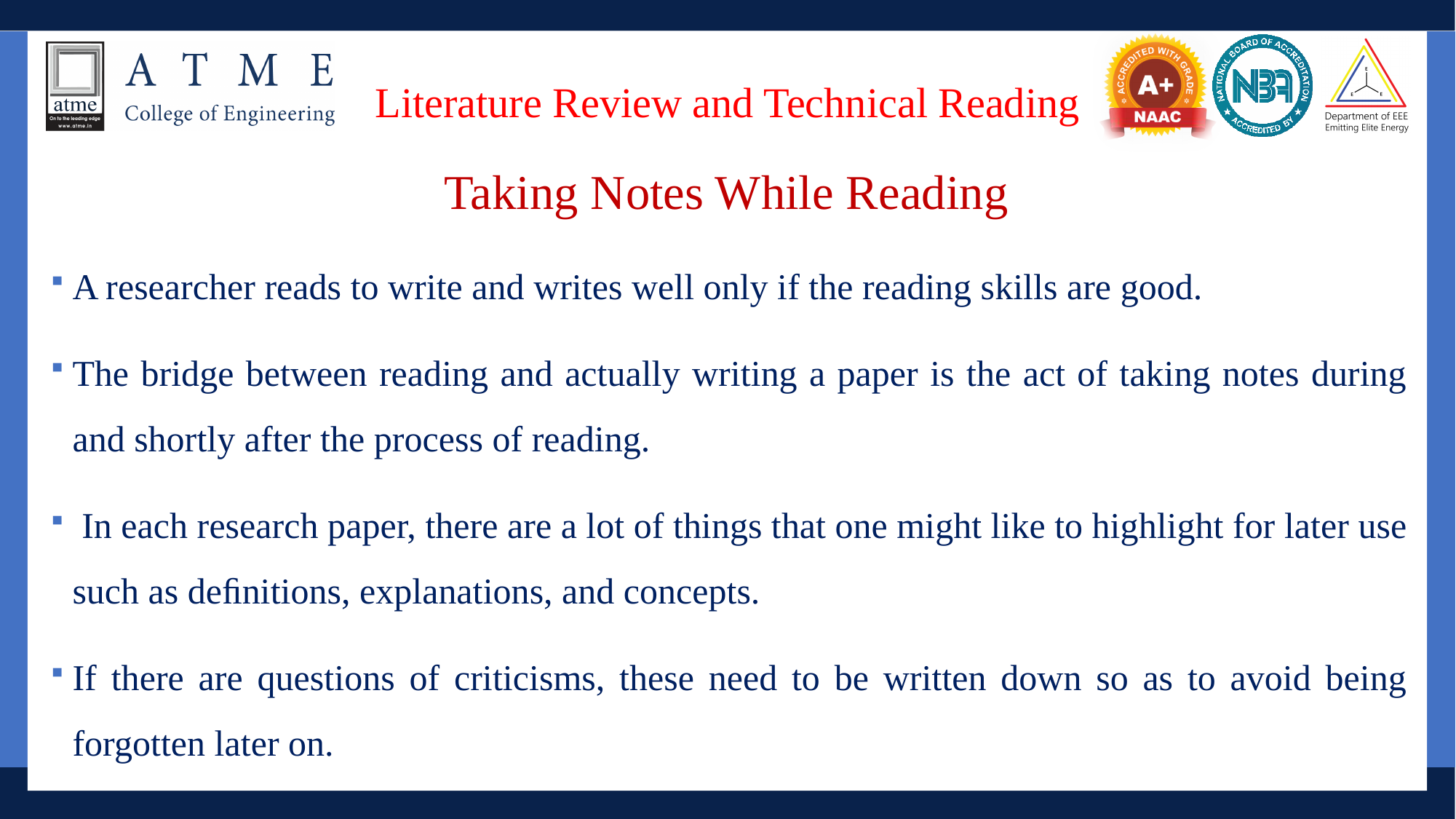

# Literature Review and Technical Reading
Taking Notes While Reading
A researcher reads to write and writes well only if the reading skills are good.
The bridge between reading and actually writing a paper is the act of taking notes during and shortly after the process of reading.
 In each research paper, there are a lot of things that one might like to highlight for later use such as deﬁnitions, explanations, and concepts.
If there are questions of criticisms, these need to be written down so as to avoid being forgotten later on.